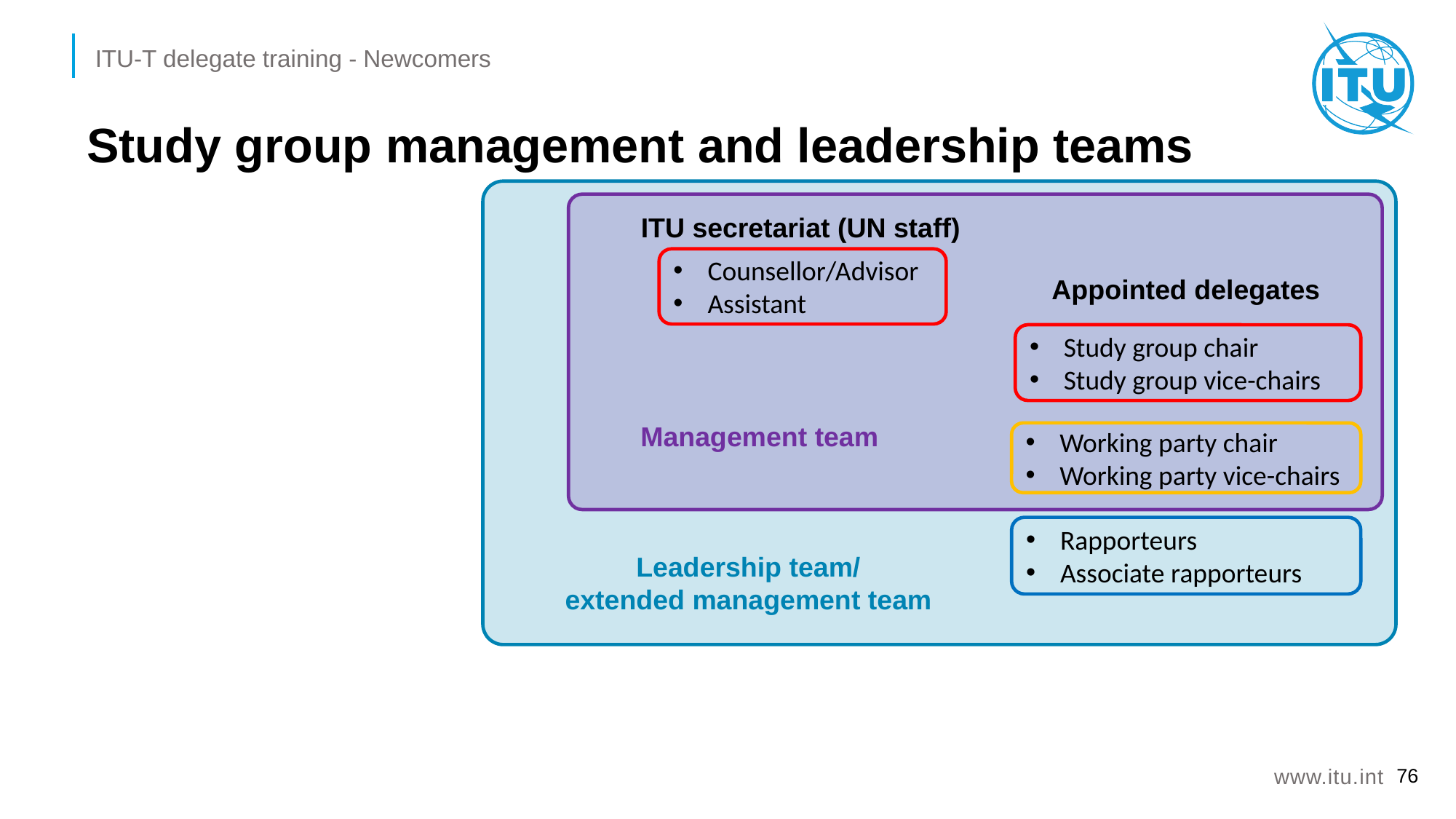

# Study group management and leadership teams

Leadership team/
extended management team

Management team
ITU secretariat (UN staff)
Counsellor/Advisor
Assistant
Appointed delegates
Study group chair
Study group vice-chairs
Working party chair
Working party vice-chairs
Rapporteurs
Associate rapporteurs